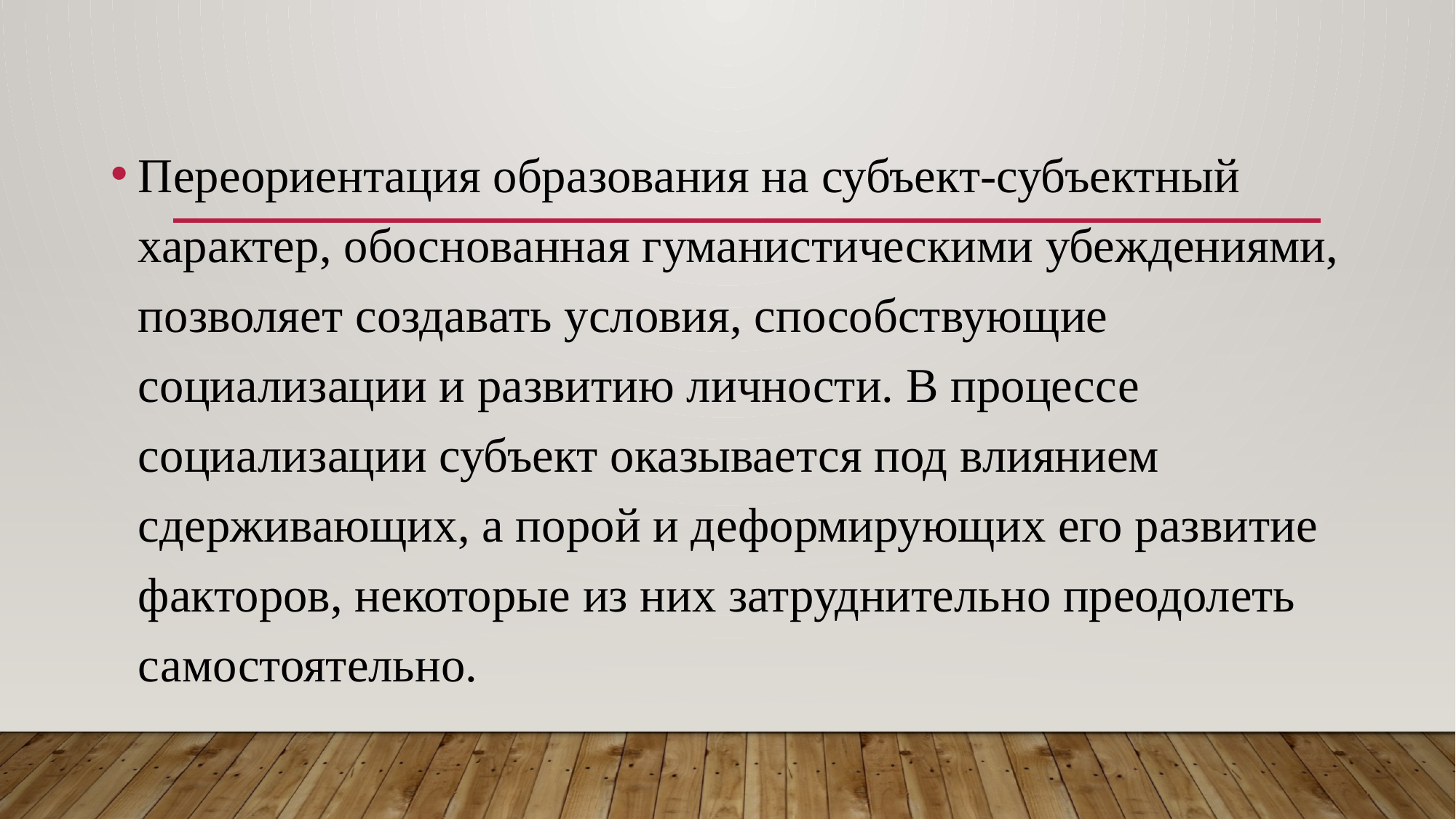

Переориентация образования на субъект-субъектный характер, обоснованная гуманистическими убеждениями, позволяет создавать условия, способствующие социализации и развитию личности. В процессе социализации субъект оказывается под влиянием сдерживающих, а порой и деформирующих его развитие факторов, некоторые из них затруднительно преодолеть самостоятельно.